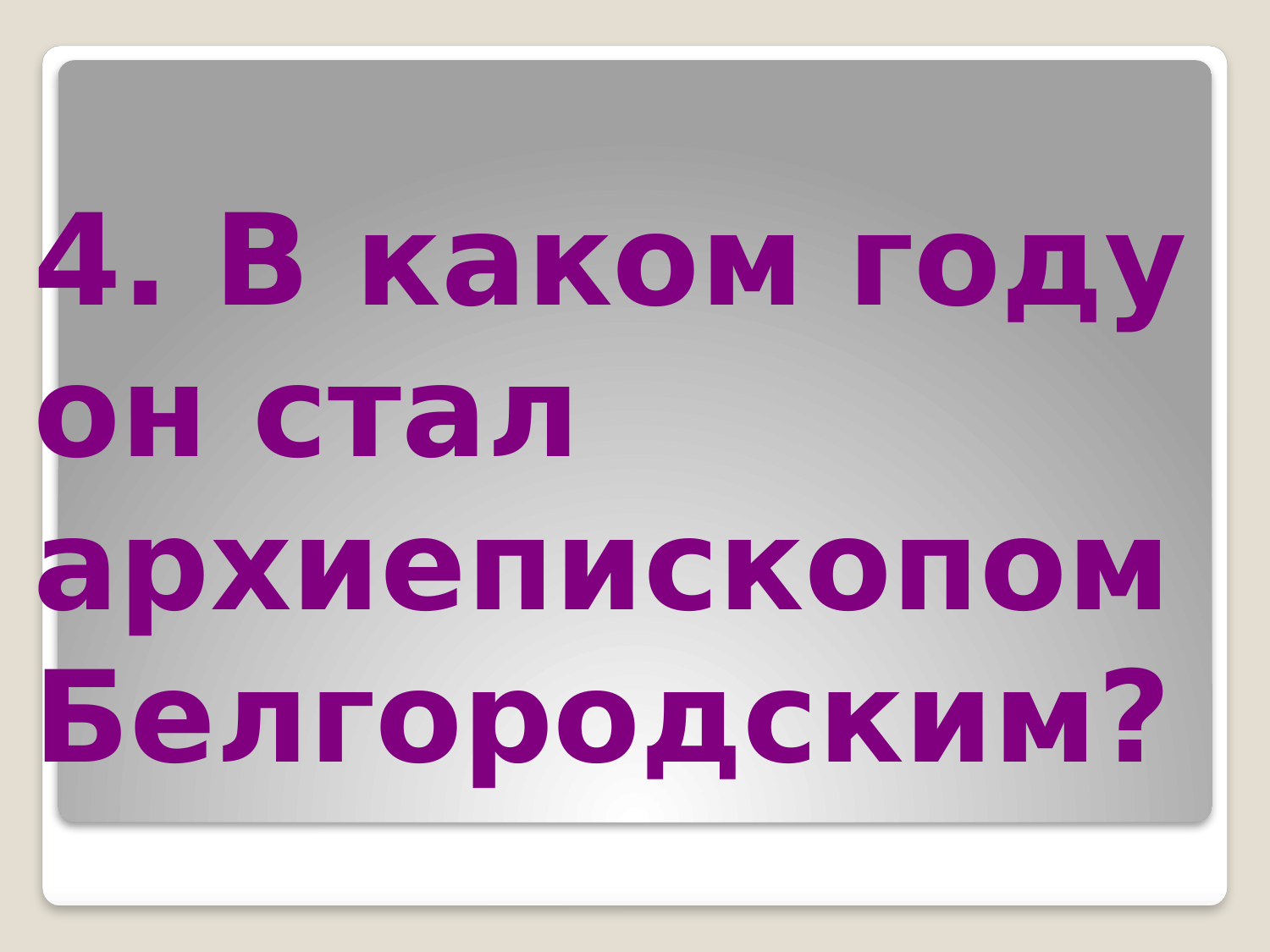

# 4. В каком году он стал архиепископом Белгородским?